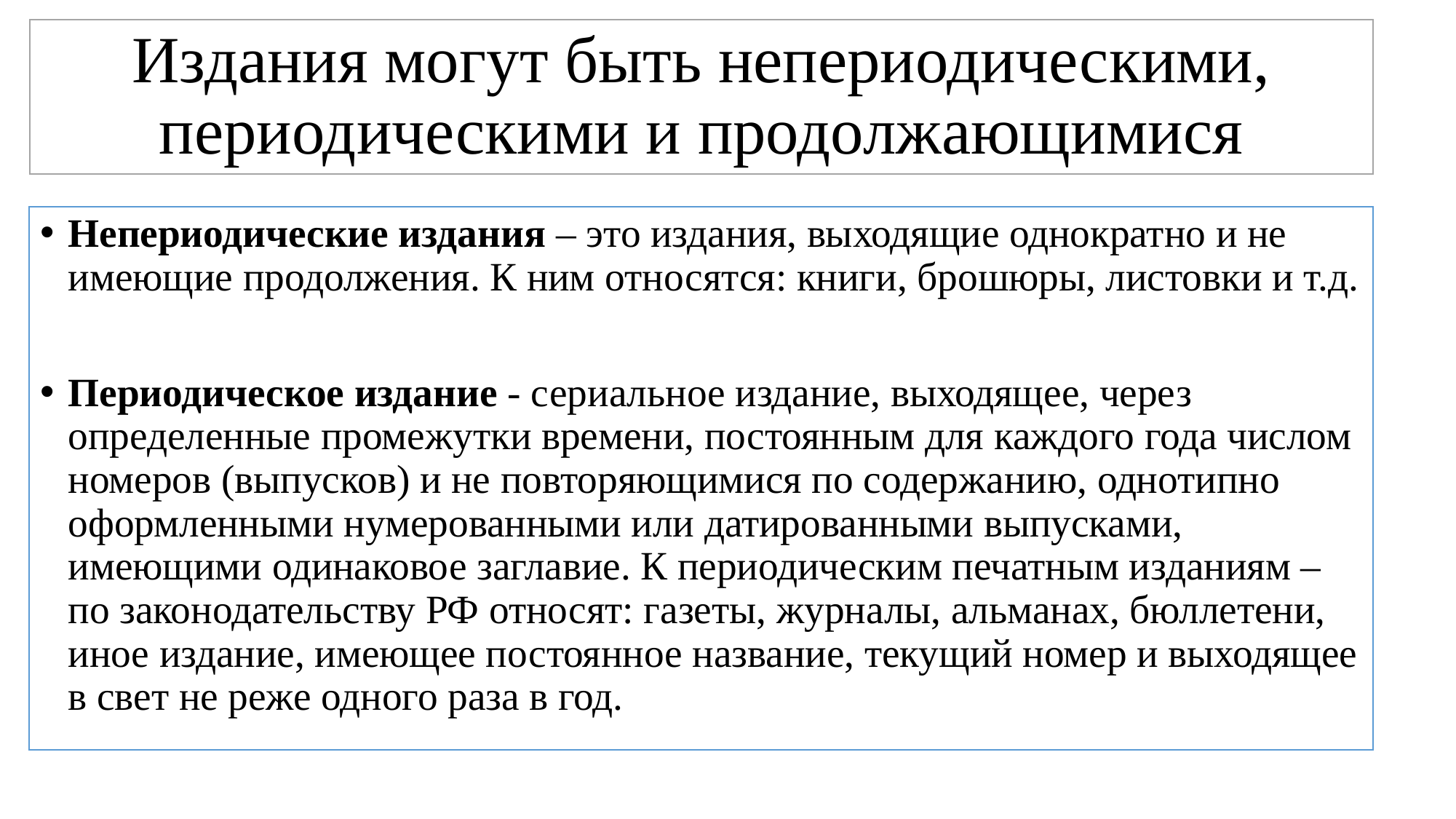

# Издания могут быть непериодическими, периодическими и продолжающимися
Непериодические издания – это издания, выходящие однократно и не имеющие продолжения. К ним относятся: книги, брошюры, листовки и т.д.

Периодическое издание - сериальное издание, выходящее, через определенные промежутки времени, постоянным для каждого года числом номеров (выпусков) и не повторяющимися по содержанию, однотипно оформленными нумерованными или датированными выпусками, имеющими одинаковое заглавие. К периодическим печатным изданиям – по законодательству РФ относят: газеты, журналы, альманах, бюллетени, иное издание, имеющее постоянное название, текущий номер и выходящее в свет не реже одного раза в год.